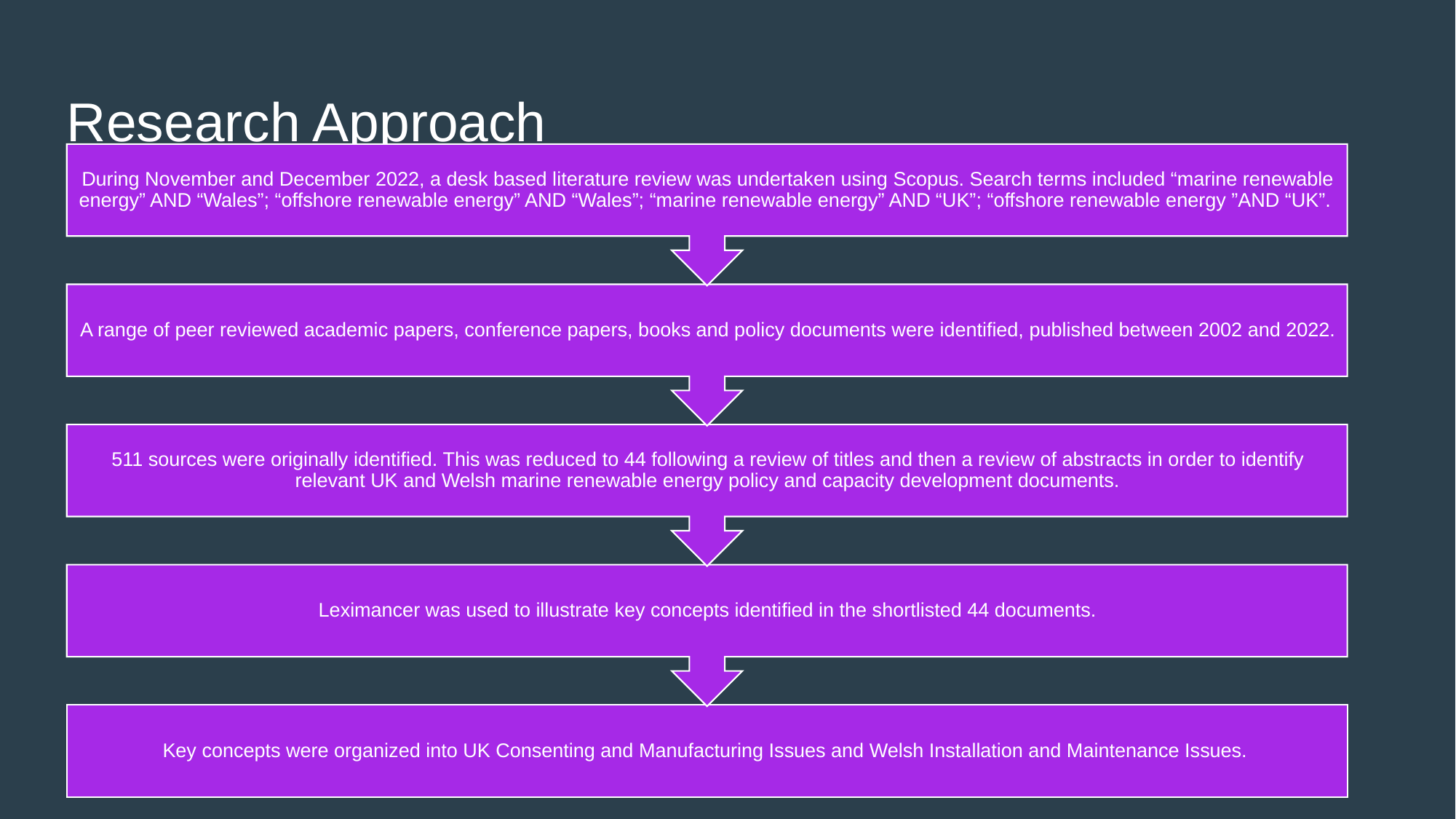

# Research Approach
Key concepts were organized into UK Consenting and Manufacturing Issues and Welsh Installation and Maintenance Issues.
Leximancer was used to illustrate key concepts identified in the shortlisted 44 documents.
511 sources were originally identified. This was reduced to 44 following a review of titles and then a review of abstracts in order to identify relevant UK and Welsh marine renewable energy policy and capacity development documents.
A range of peer reviewed academic papers, conference papers, books and policy documents were identified, published between 2002 and 2022.
During November and December 2022, a desk based literature review was undertaken using Scopus. Search terms included “marine renewable energy” AND “Wales”; “offshore renewable energy” AND “Wales”; “marine renewable energy” AND “UK”; “offshore renewable energy ”AND “UK”.